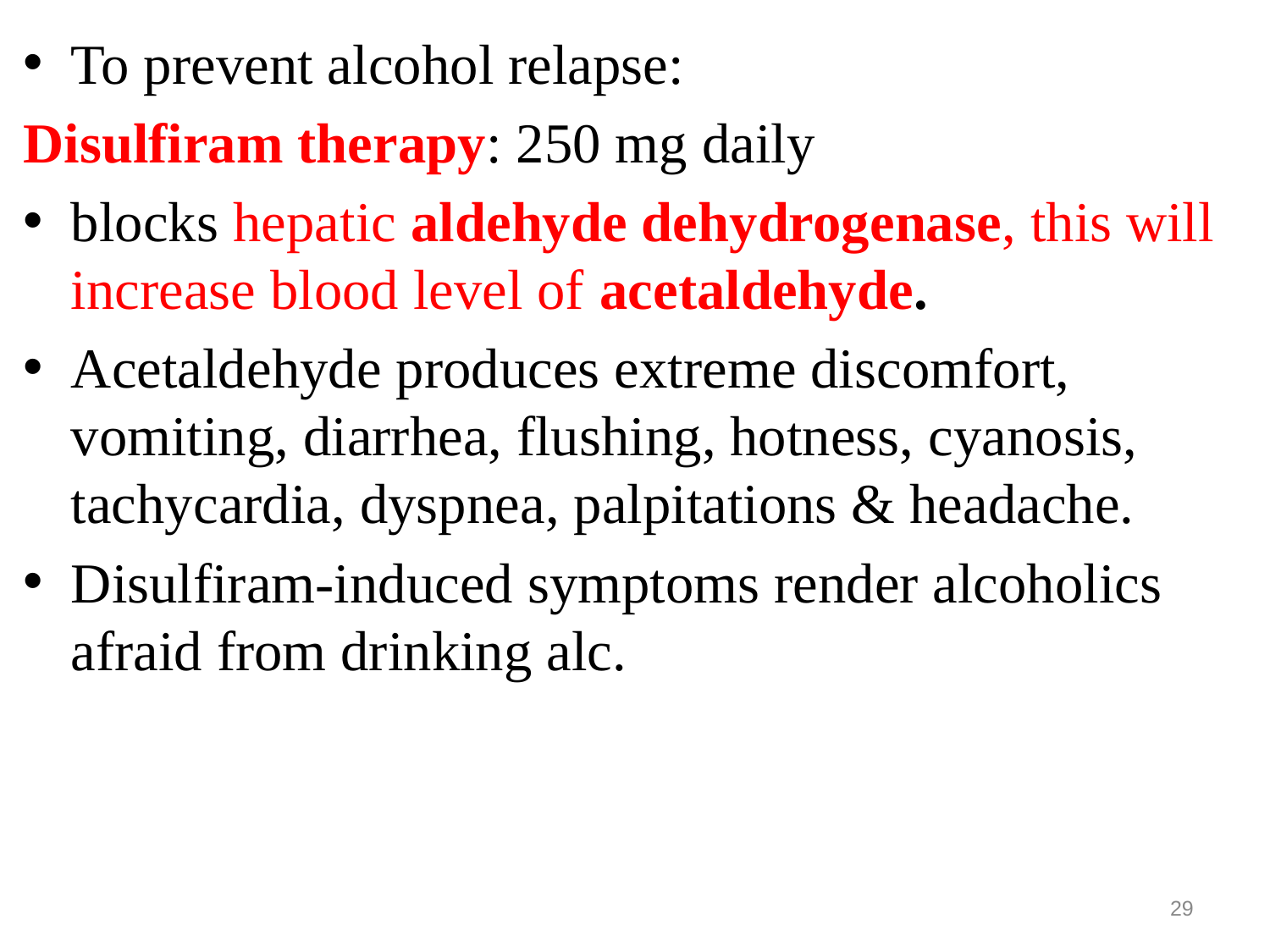

To prevent alcohol relapse:
Disulfiram therapy: 250 mg daily
blocks hepatic aldehyde dehydrogenase, this will increase blood level of acetaldehyde.
Acetaldehyde produces extreme discomfort, vomiting, diarrhea, flushing, hotness, cyanosis, tachycardia, dyspnea, palpitations & headache.
Disulfiram-induced symptoms render alcoholics afraid from drinking alc.
29